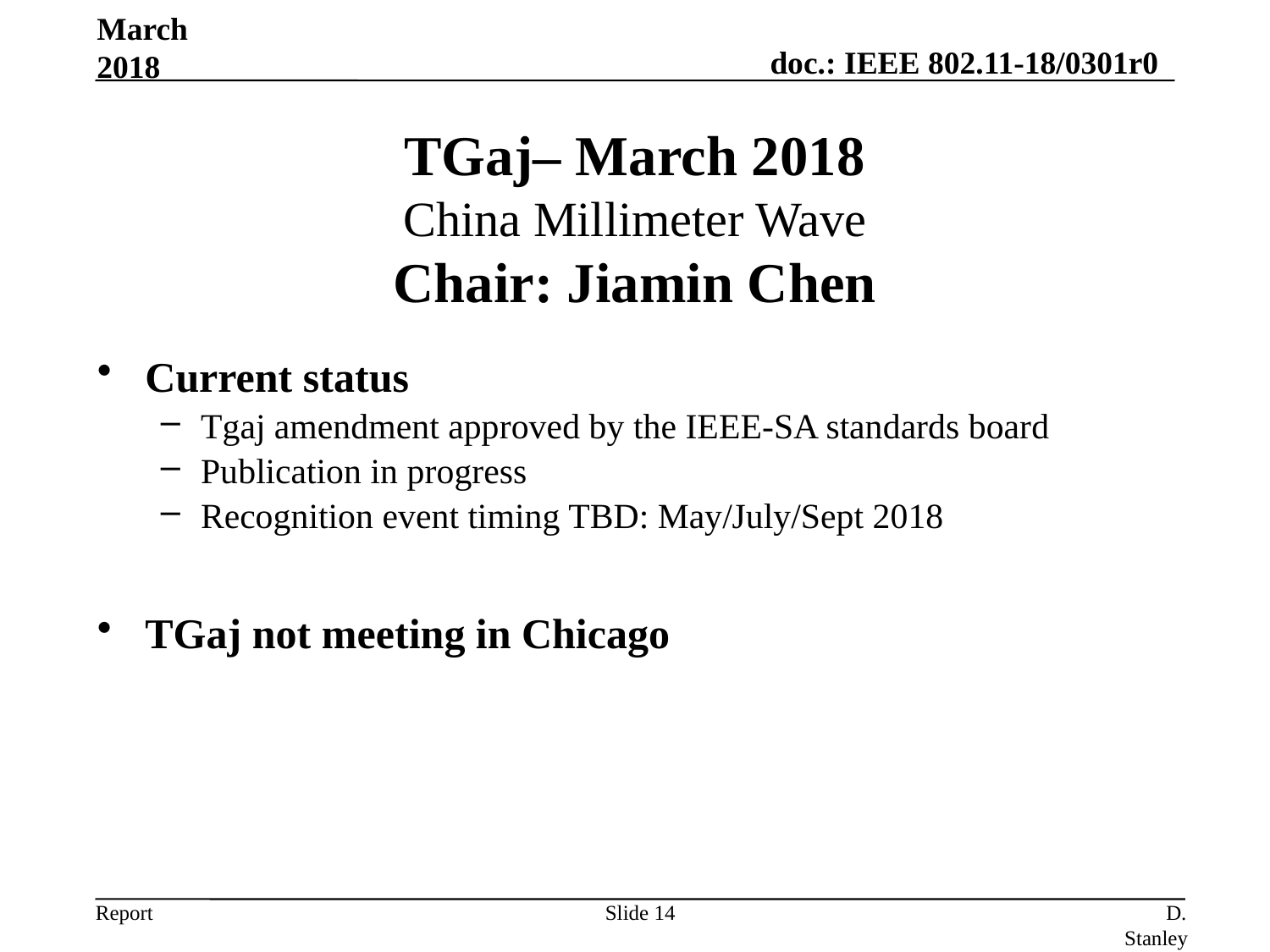

March 2018
# TGaj– March 2018 China Millimeter Wave Chair: Jiamin Chen
Current status
Tgaj amendment approved by the IEEE-SA standards board
Publication in progress
Recognition event timing TBD: May/July/Sept 2018

TGaj not meeting in Chicago

Slide 14
D. Stanley, HP Enterprise